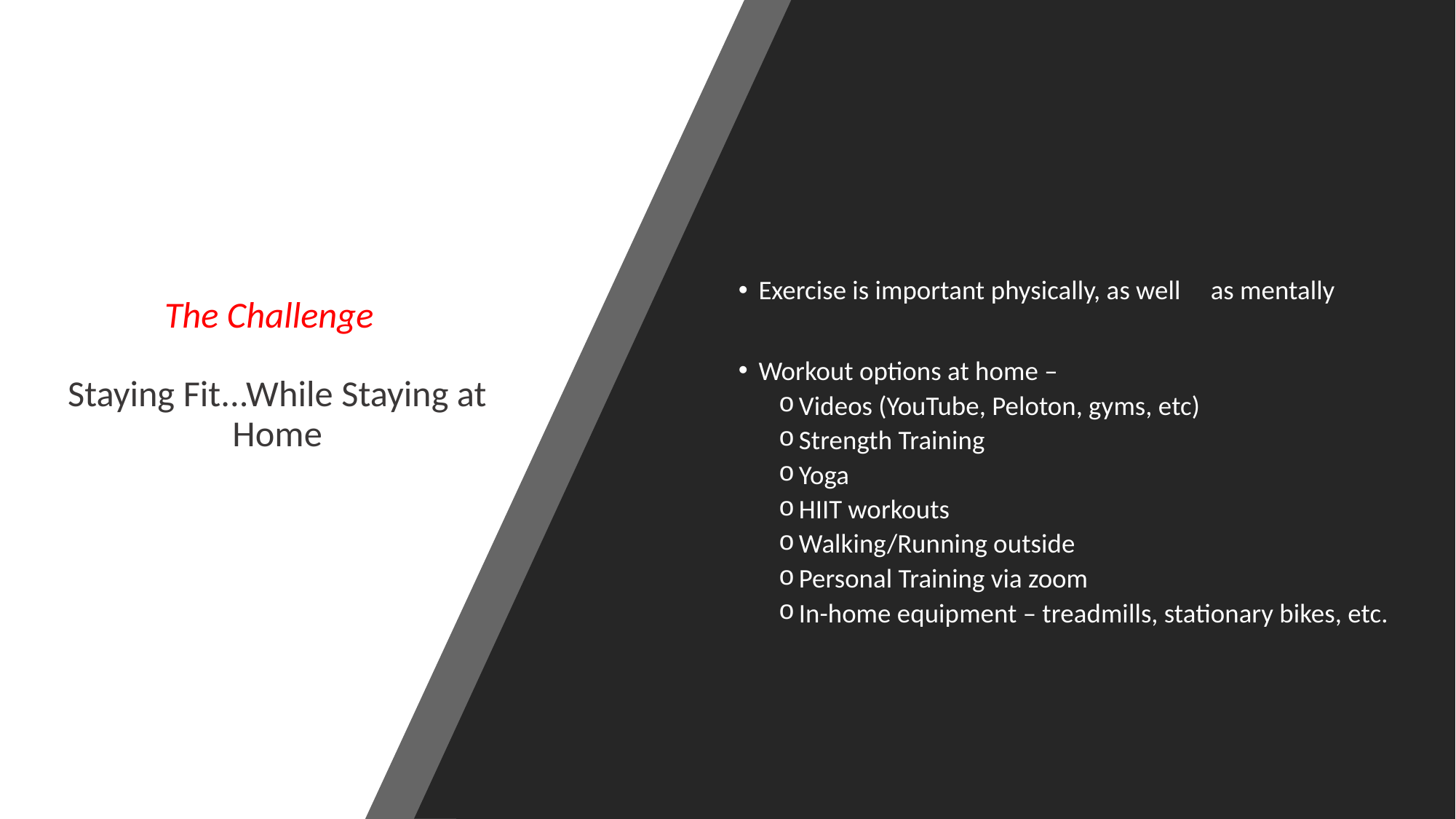

# The Challenge Staying Fit...While Staying at Home
Exercise is important physically, as well     as mentally

Workout options at home –
Videos (YouTube, Peloton, gyms, etc)
Strength Training
Yoga
HIIT workouts
Walking/Running outside
Personal Training via zoom
In-home equipment – treadmills, stationary bikes, etc.